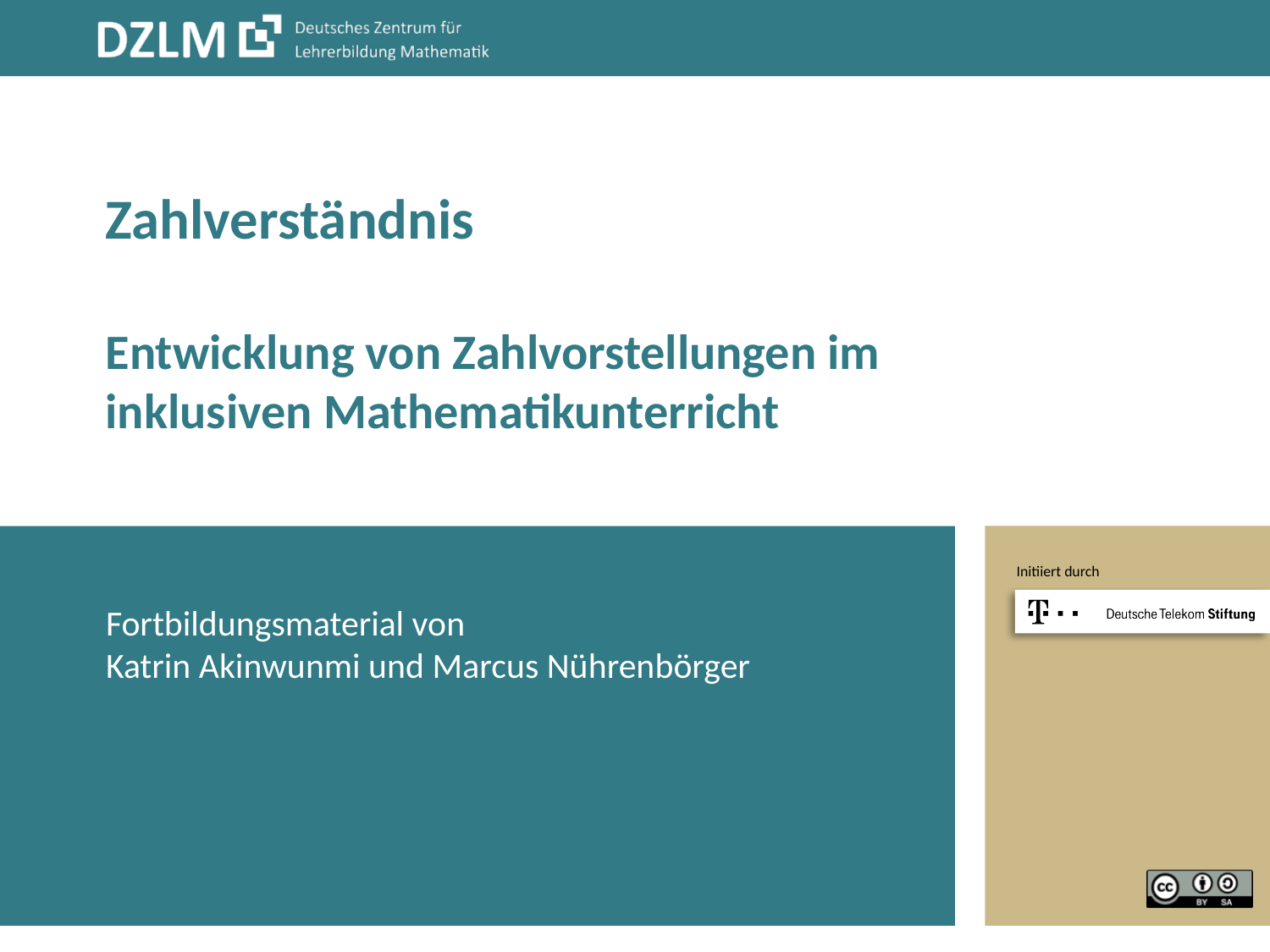

Zahlverständnis
Entwicklung von Zahlvorstellungen im inklusiven Mathematikunterricht
Fortbildungsmaterial von
Katrin Akinwunmi und Marcus Nührenbörger